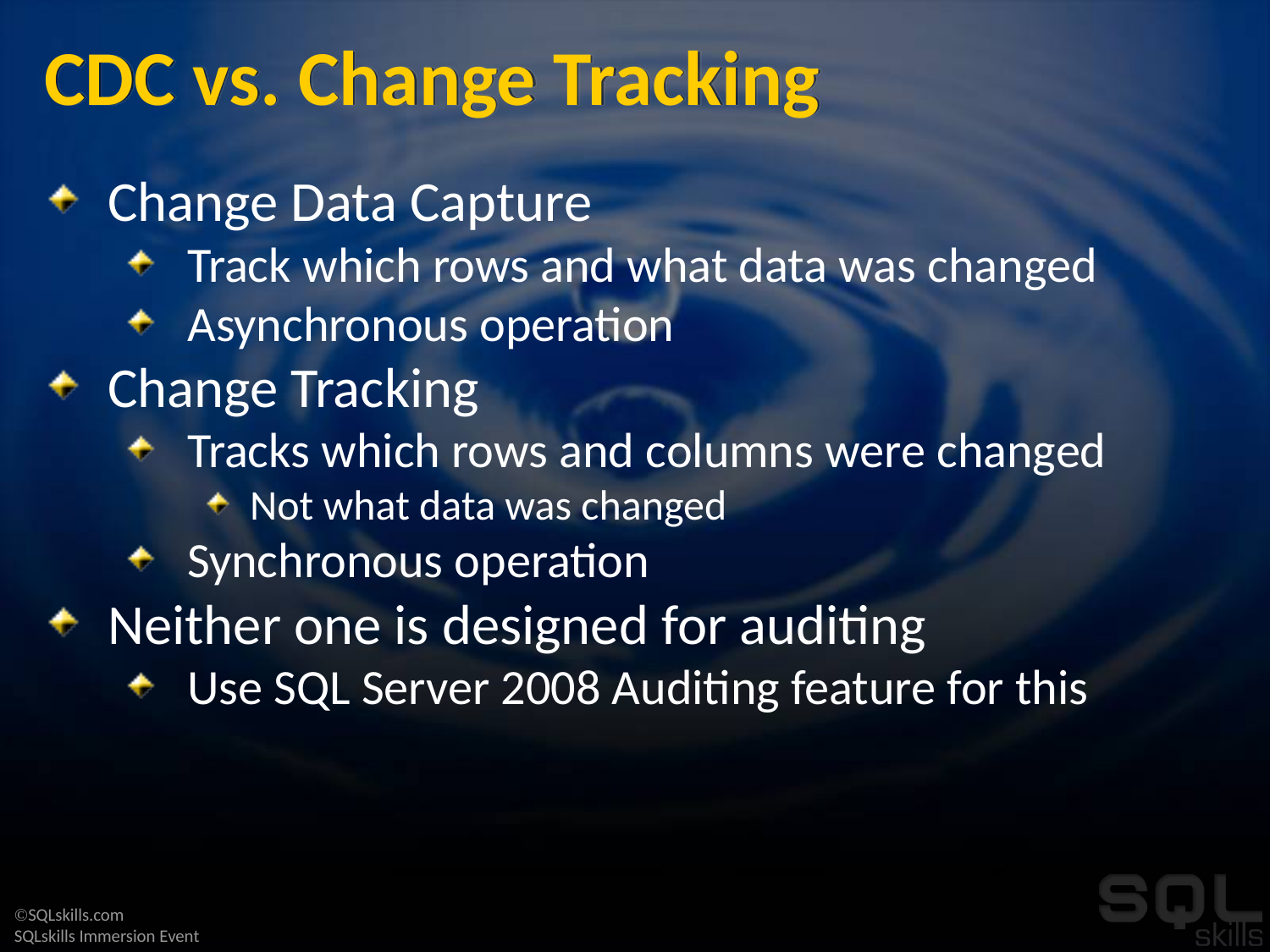

# CDC vs. Change Tracking
Change Data Capture
Track which rows and what data was changed
Asynchronous operation
Change Tracking
Tracks which rows and columns were changed
Not what data was changed
Synchronous operation
Neither one is designed for auditing
Use SQL Server 2008 Auditing feature for this